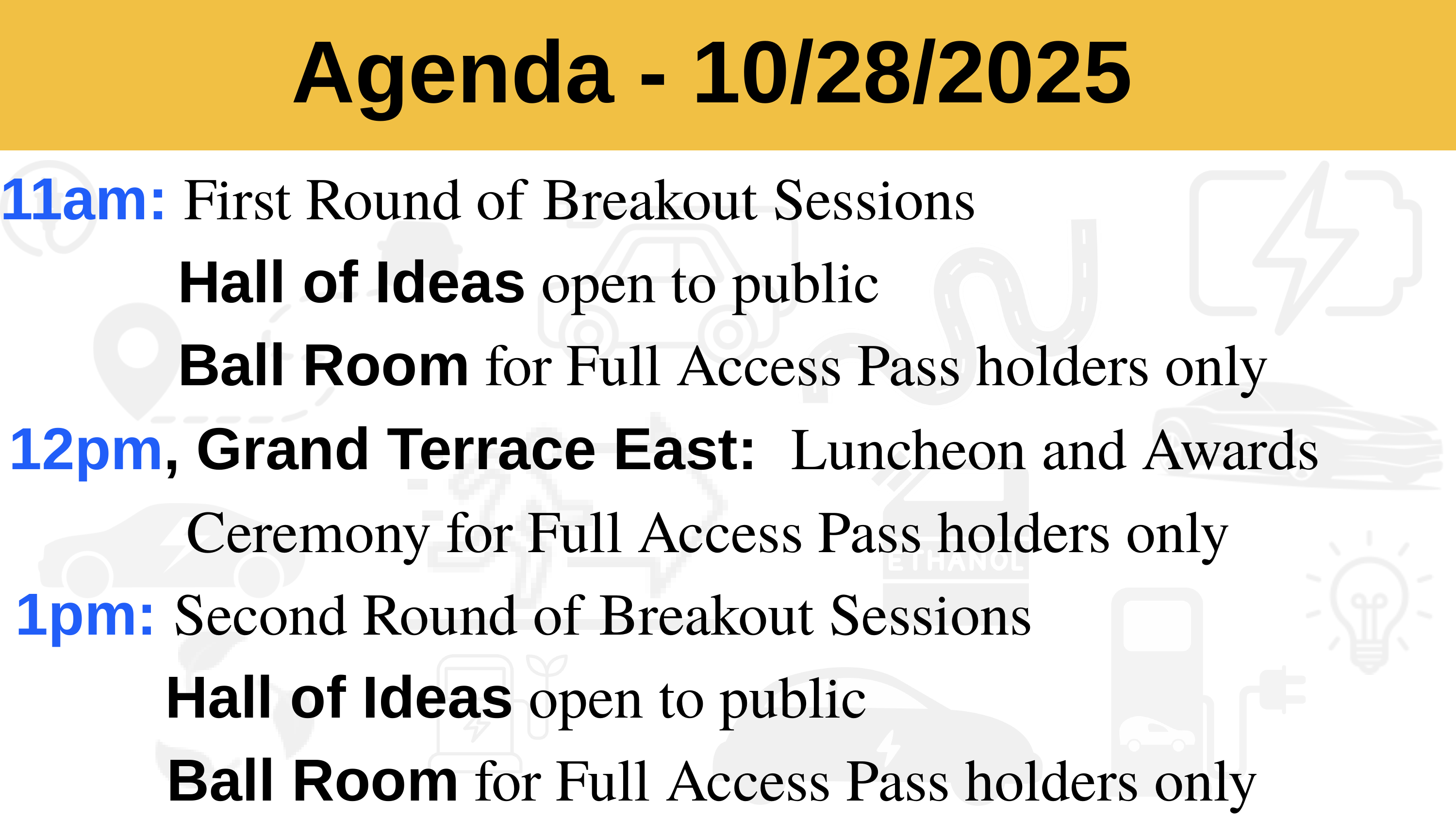

Agenda - 10/28/2025
11am: First Round of Breakout Sessions
            Hall of Ideas open to public
            Ball Room for Full Access Pass holders only

12pm, Grand Terrace East:  Luncheon and Awards
            Ceremony for Full Access Pass holders only

1pm: Second Round of Breakout Sessions
          Hall of Ideas open to public
          Ball Room for Full Access Pass holders only